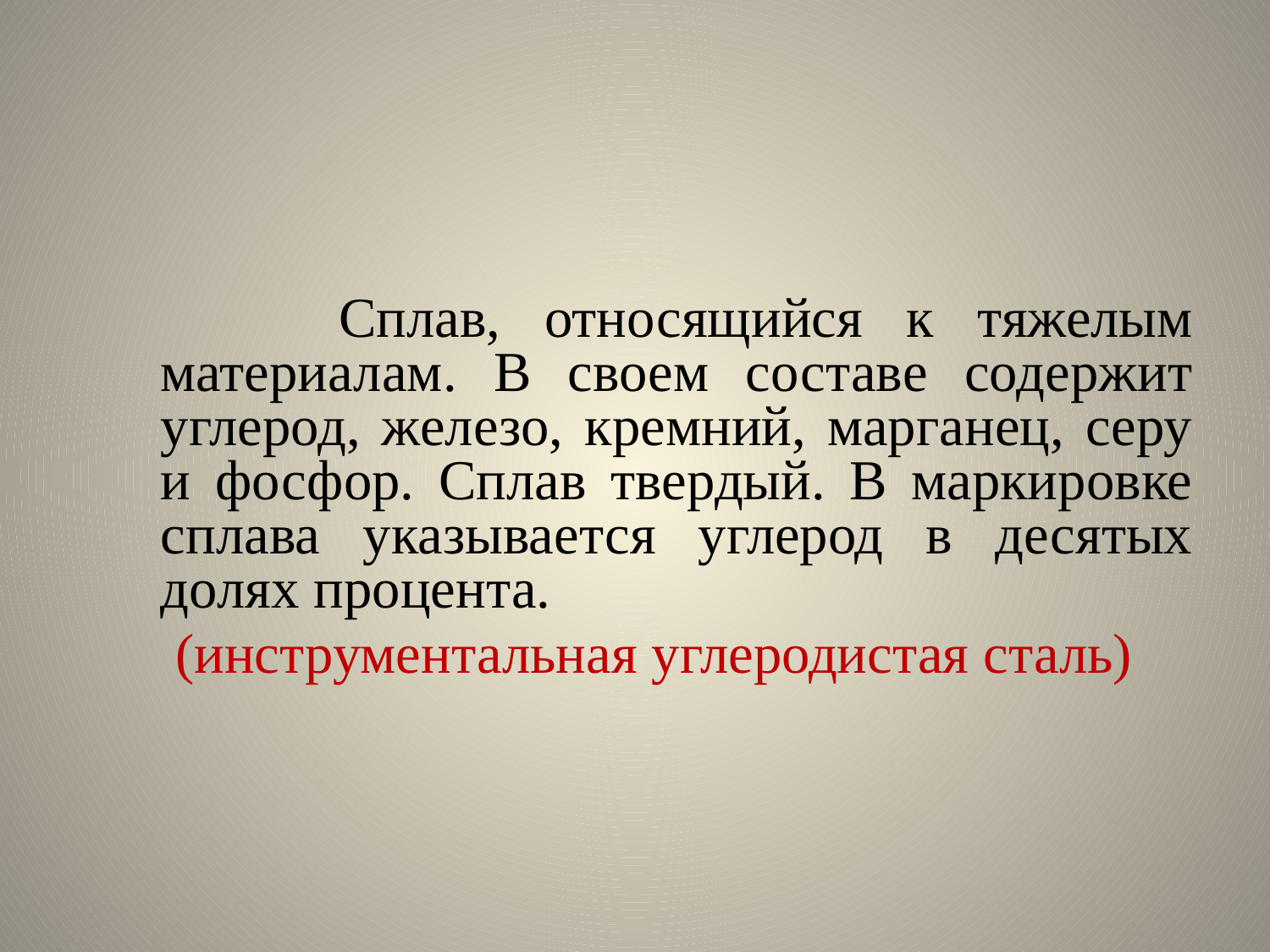

Сплав, относящийся к тяжелым материалам. В своем составе содержит углерод, железо, кремний, марганец, серу и фосфор. Сплав твердый. В маркировке сплава указывается углерод в десятых долях процента.
       (инструментальная углеродистая сталь)